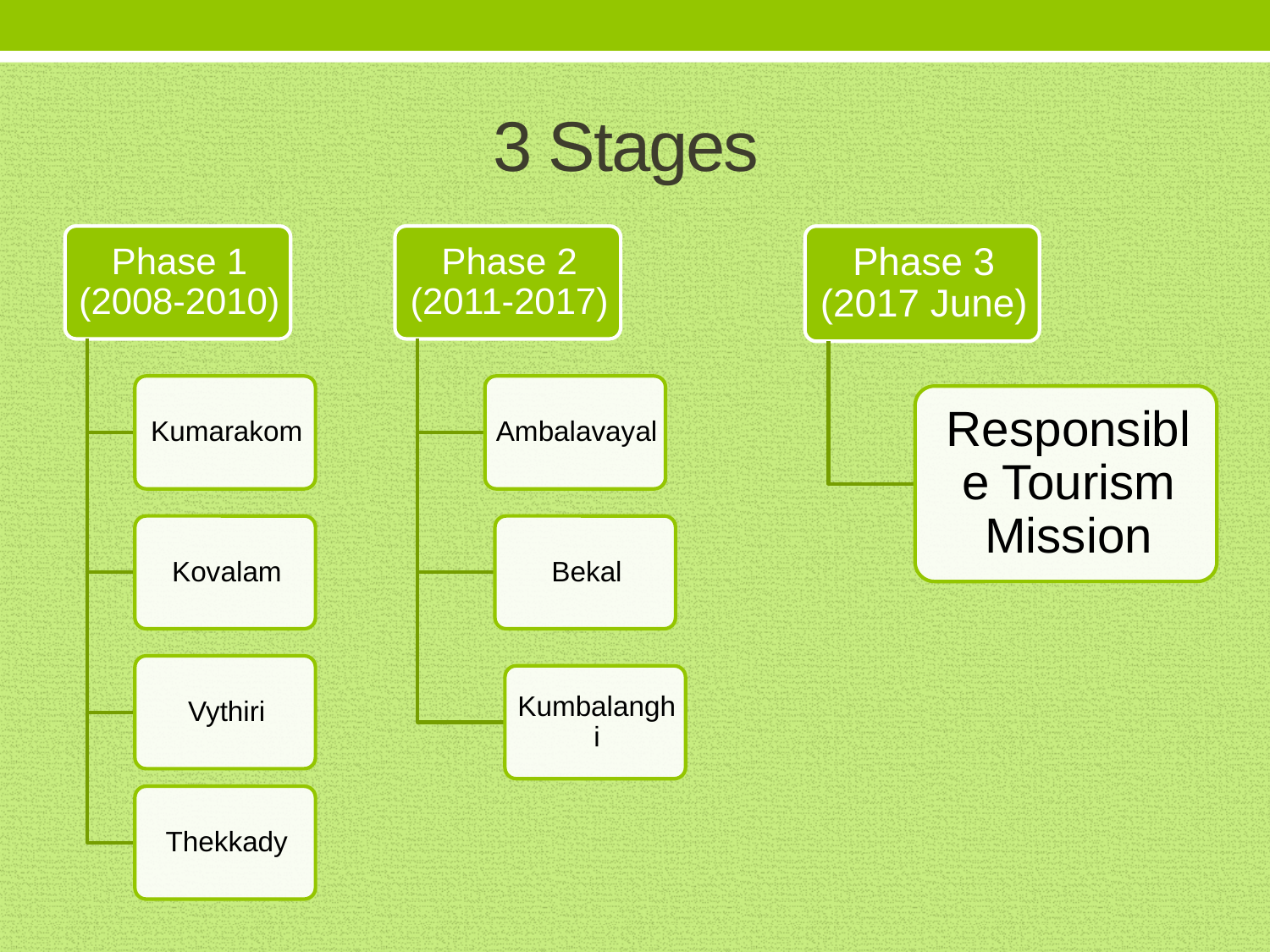

# 3 Stages
Phase 3 (2017 June)
Responsible Tourism Mission
Phase 1 (2008-2010)
Kumarakom
Kovalam
Vythiri
Thekkady
Phase 2 (2011-2017)
Ambalavayal
Bekal
Kumbalanghi